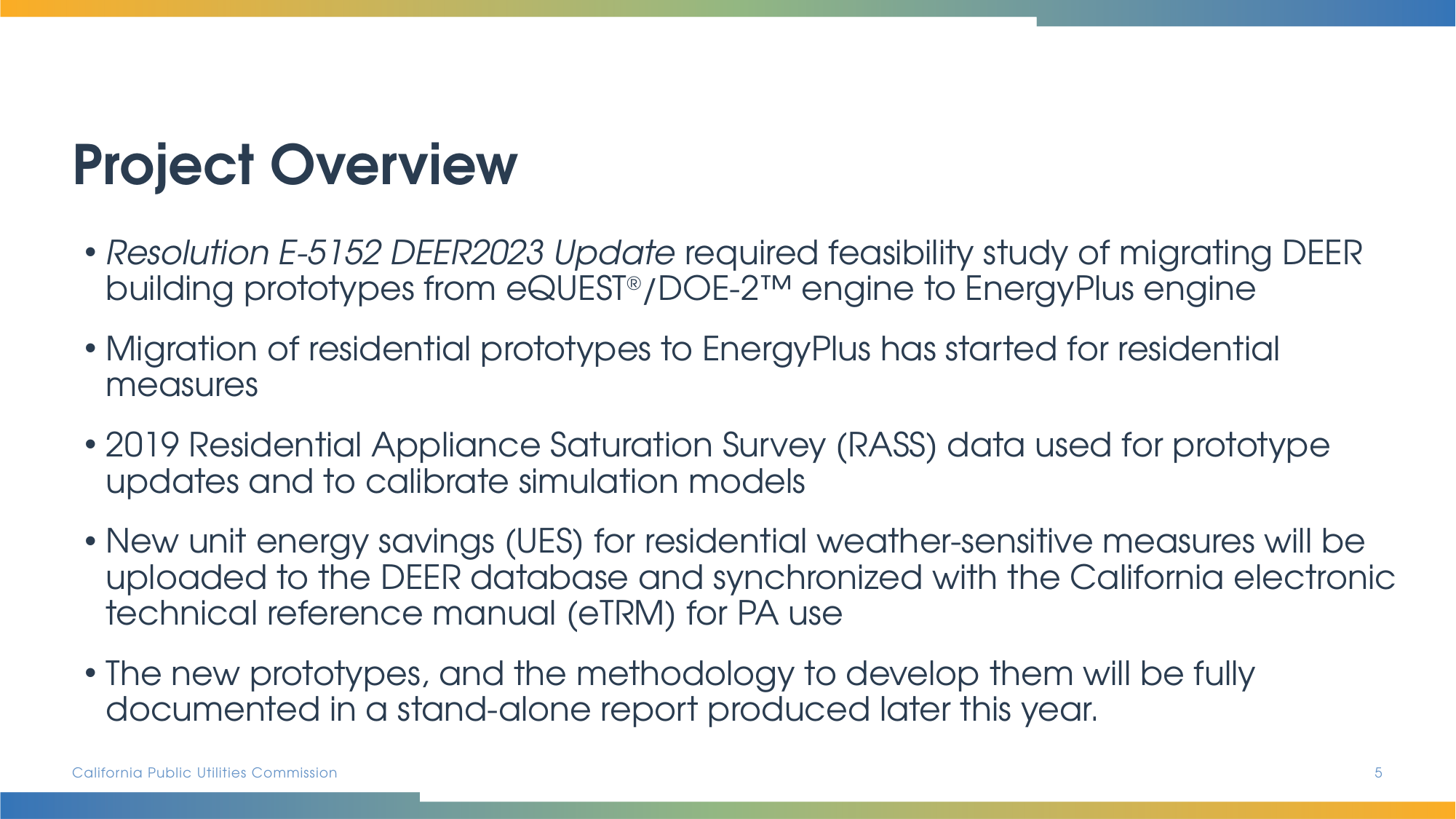

# Project Overview
Resolution E-5152 DEER2023 Update required feasibility study of migrating DEER  building prototypes from eQUEST®/DOE-2™ engine to EnergyPlus engine
Migration of residential prototypes to EnergyPlus has started for residential measures
2019 Residential Appliance Saturation Survey (RASS) data used for prototype updates and to calibrate simulation models
New unit energy savings (UES) for residential weather-sensitive measures will be uploaded to the DEER database and synchronized with the California electronic technical reference manual (eTRM) for PA use
The new prototypes, and the methodology to develop them will be fully documented in a stand-alone report produced later this year.

5